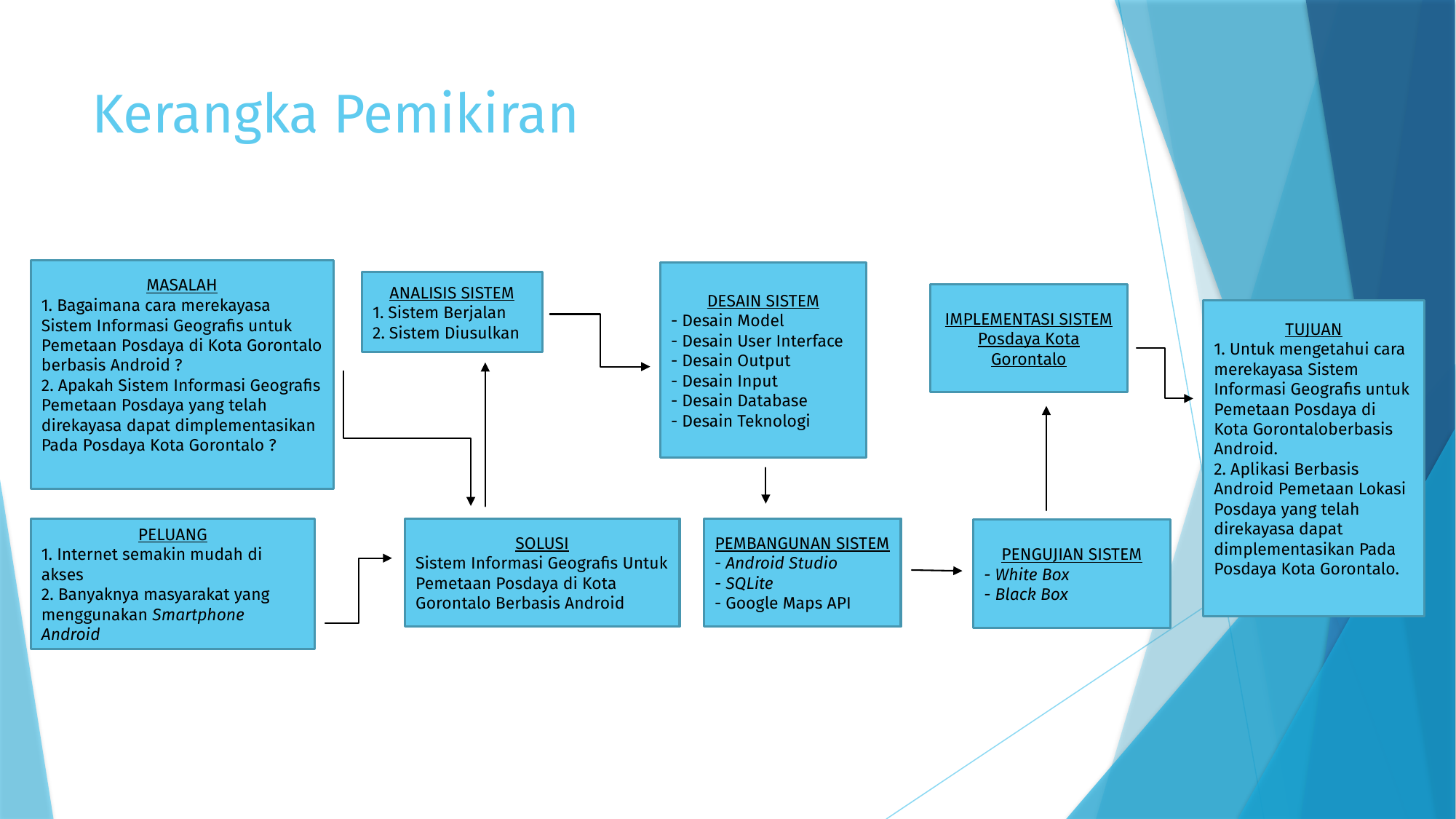

# Kerangka Pemikiran
EKO
MASALAH
1. Bagaimana cara merekayasa Sistem Informasi Geografis untuk Pemetaan Posdaya di Kota Gorontalo berbasis Android ?
2. Apakah Sistem Informasi Geografis Pemetaan Posdaya yang telah direkayasa dapat dimplementasikan Pada Posdaya Kota Gorontalo ?

DESAIN SISTEM
- Desain Model
- Desain User Interface
- Desain Output
- Desain Input
- Desain Database
- Desain Teknologi
ANALISIS SISTEM
1. Sistem Berjalan
2. Sistem Diusulkan
IMPLEMENTASI SISTEM
Posdaya Kota Gorontalo
TUJUAN
1. Untuk mengetahui cara merekayasa Sistem Informasi Geografis untuk Pemetaan Posdaya di Kota Gorontaloberbasis Android.
2. Aplikasi Berbasis Android Pemetaan Lokasi Posdaya yang telah direkayasa dapat dimplementasikan Pada Posdaya Kota Gorontalo.

PELUANG
1. Internet semakin mudah di akses
2. Banyaknya masyarakat yang menggunakan Smartphone Android
SOLUSI
Sistem Informasi Geografis Untuk Pemetaan Posdaya di Kota Gorontalo Berbasis Android
PEMBANGUNAN SISTEM
- Android Studio
- SQLite
- Google Maps API
PENGUJIAN SISTEM
- White Box
- Black Box